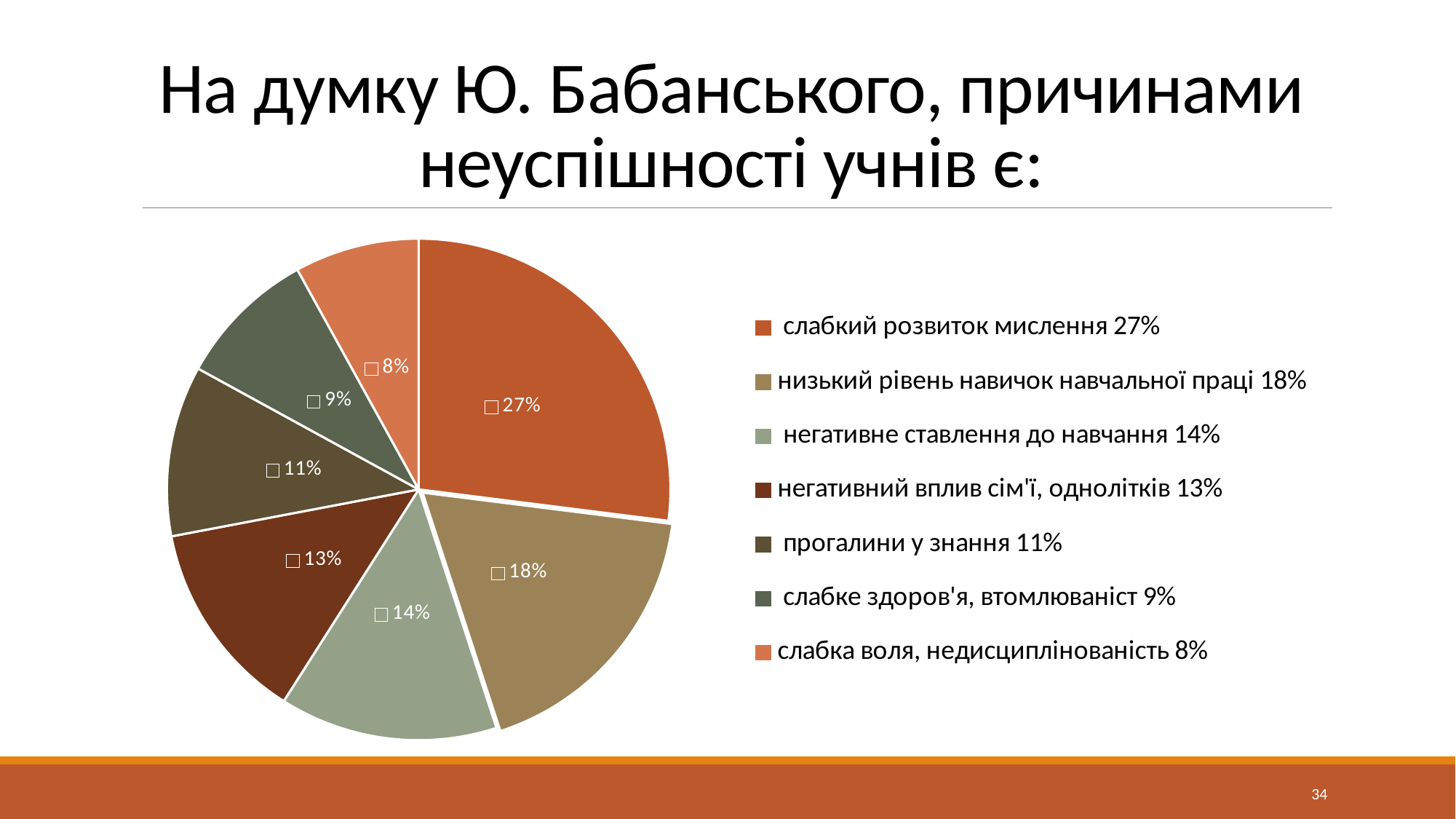

# На думку Ю. Бабанського, причинами неуспішності учнів є:

### Chart

| Category |  |
|---|---|
|  слабкий розвиток мислення 27% | 27.0 |
| низький рівень навичок навчальної праці 18% | 18.0 |
|  негативне ставлення до навчання 14% | 14.0 |
| негативний вплив сім'ї, однолітків 13% | 13.0 |
|  прогалини у знання 11% | 11.0 |
|  слабке здоров'я, втомлюваніст 9% | 9.0 |
| слабка воля, недисциплінованість 8% | 8.0 |
34